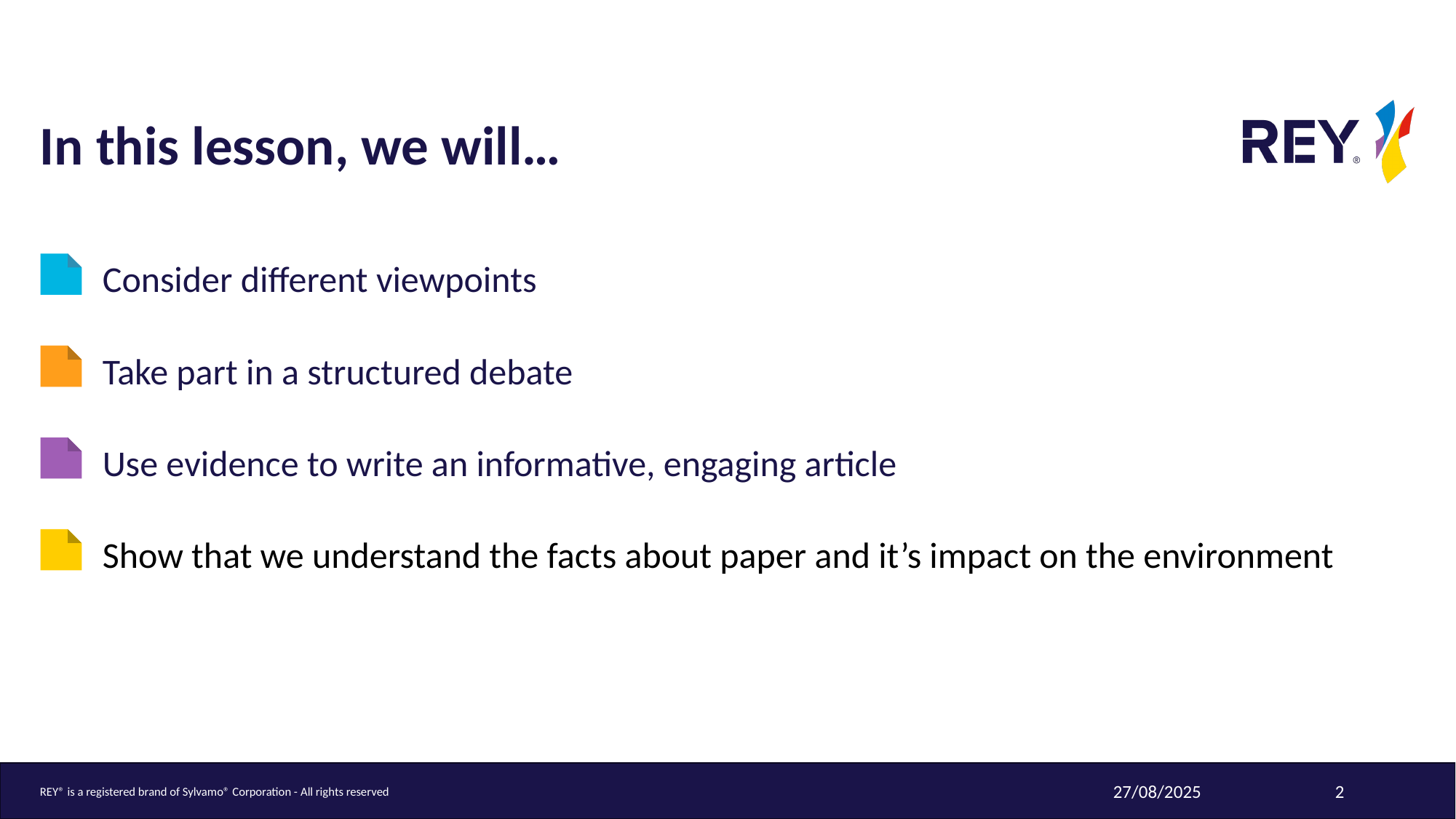

# In this lesson, we will…
Consider different viewpoints

Take part in a structured debate

Use evidence to write an informative, engaging article

Show that we understand the facts about paper and it’s impact on the environment

2
REY® is a registered brand of Sylvamo® Corporation - All rights reserved
27/08/2025